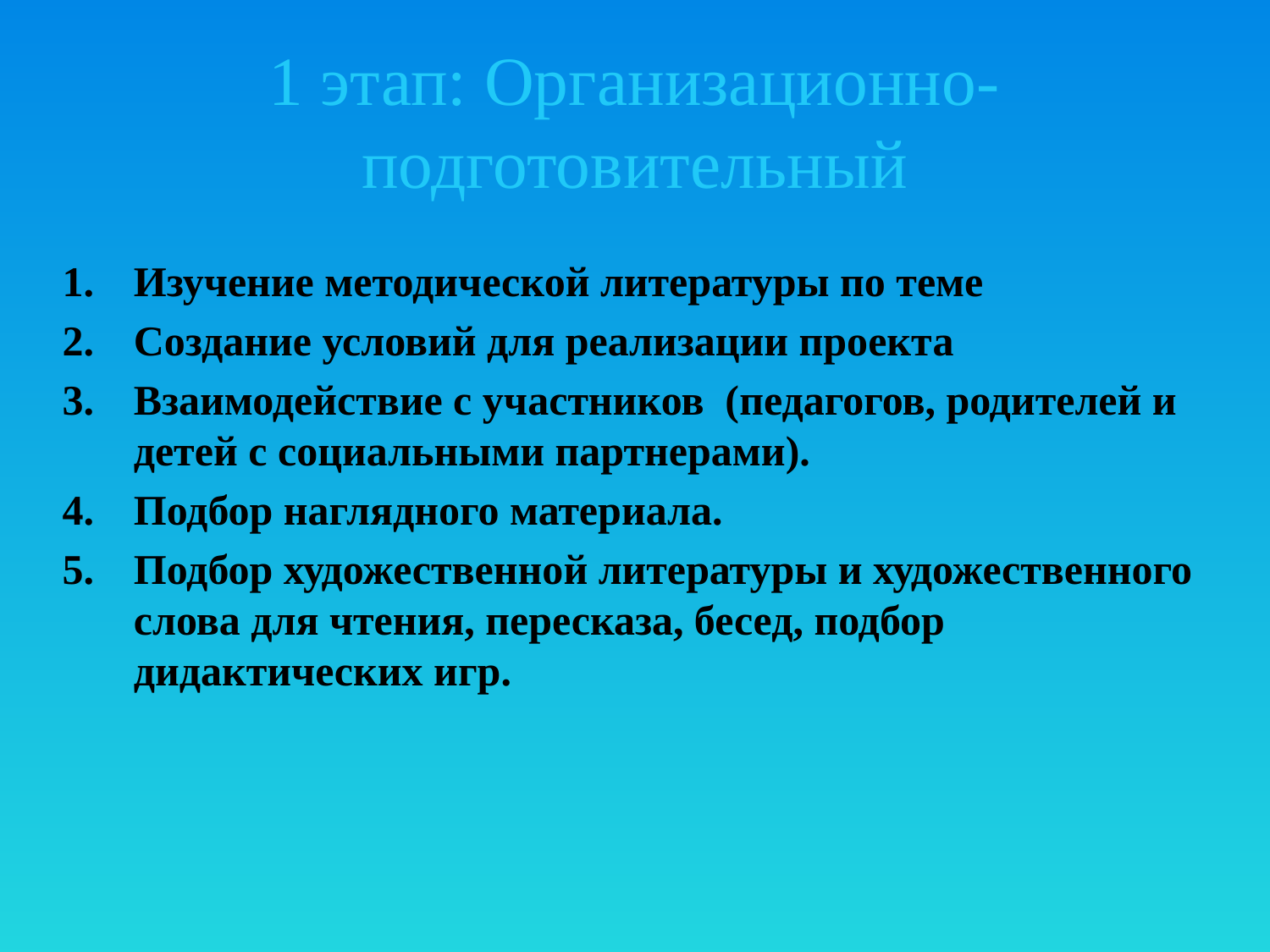

# 1 этап: Организационно-подготовительный
Изучение методической литературы по теме
Создание условий для реализации проекта
Взаимодействие с участников  (педагогов, родителей и детей с социальными партнерами).
Подбор наглядного материала.
Подбор художественной литературы и художественного слова для чтения, пересказа, бесед, подбор дидактических игр.